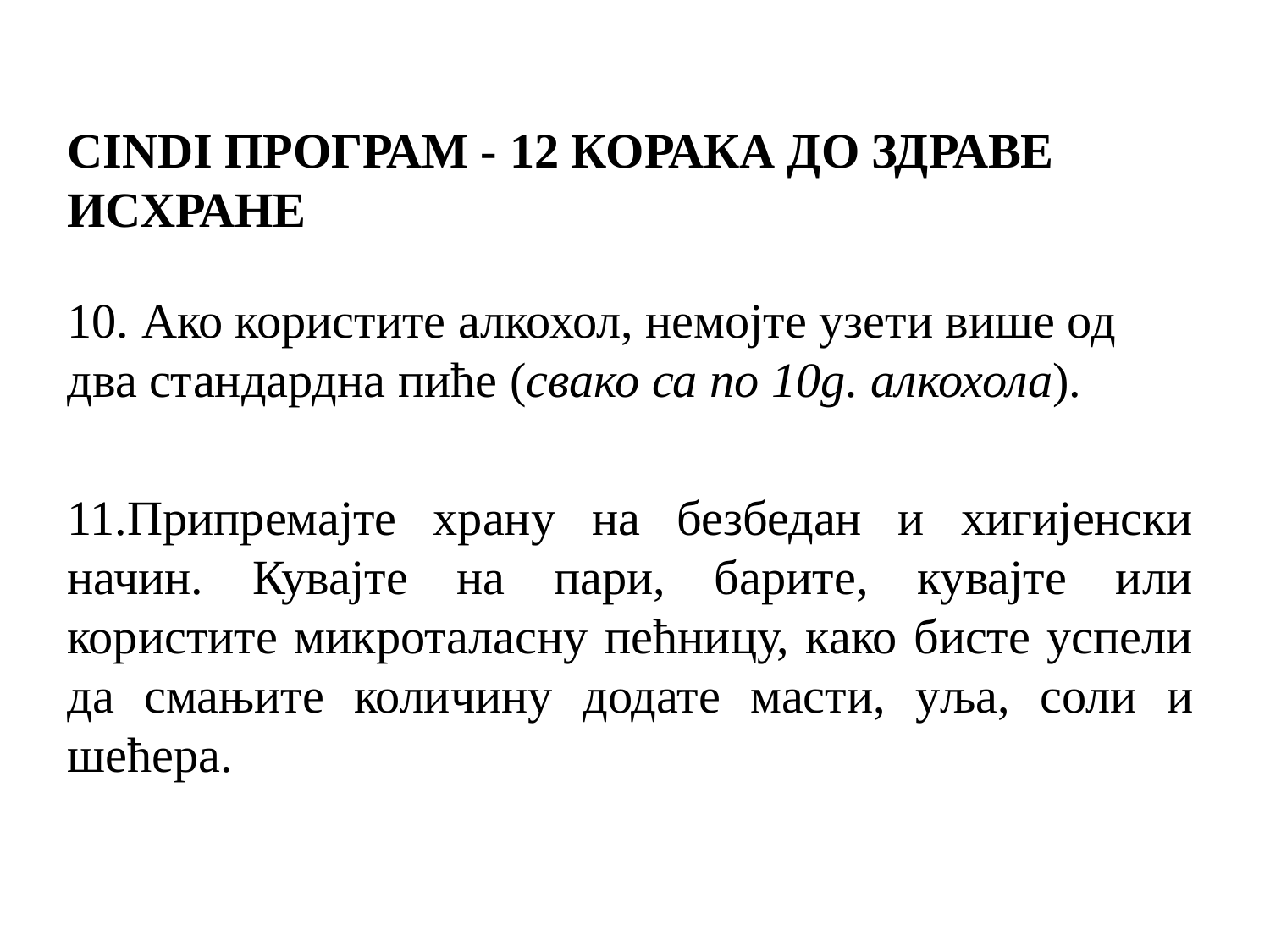

CINDI ПРОГРАМ - 12 КОРАКА ДО ЗДРАВЕ ИСХРАНЕ

10. Ако користите алкохол, немојте узети више од два стандардна пиће (свако са по 10g. алкохола).

11.Припремајте храну на безбедан и хигијенски начин. Кувајте на пари, барите, кувајте или користите микроталасну пећницу, како бисте успели да смањите количину додате масти, уља, соли и шећера.